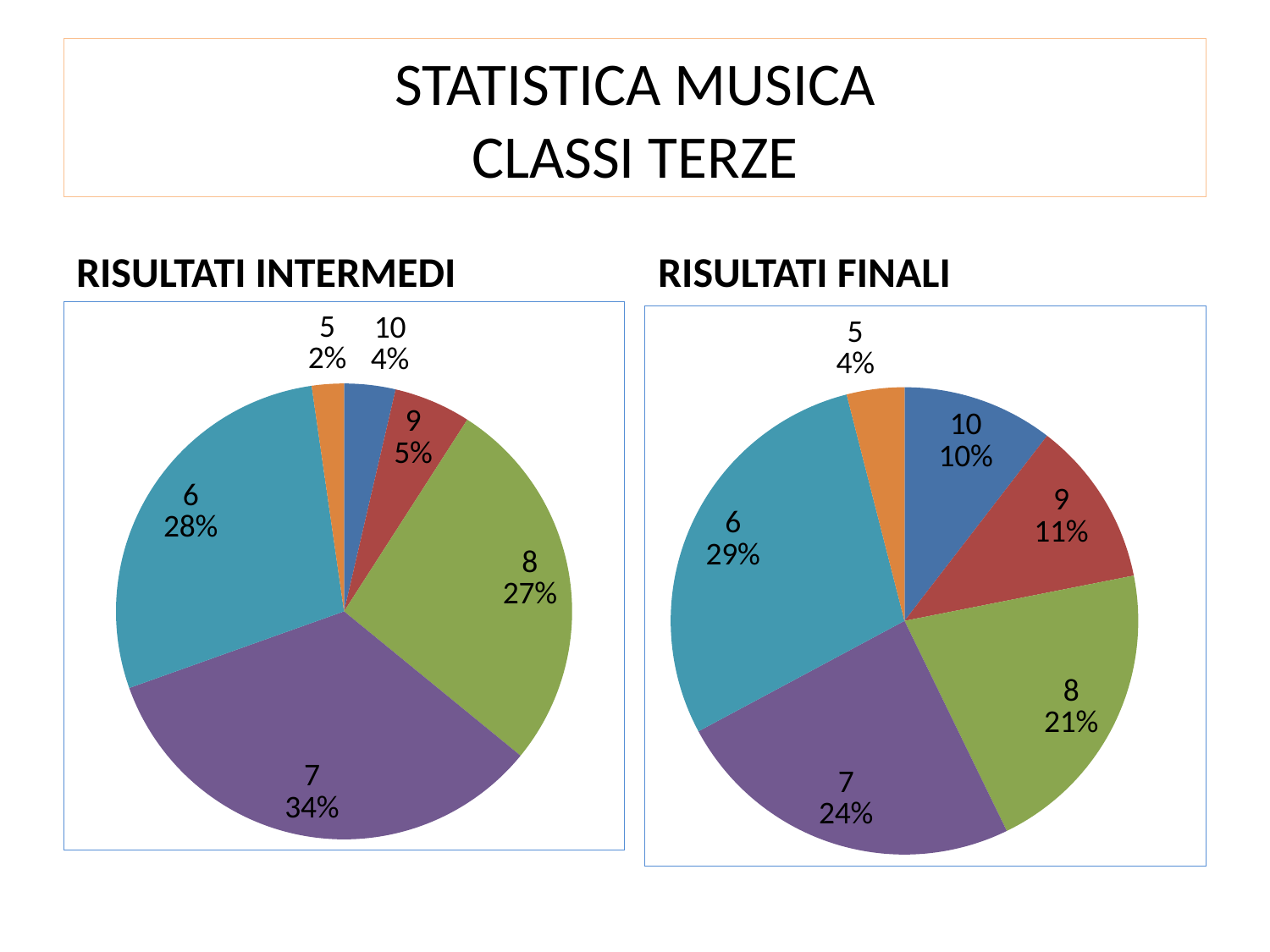

# STATISTICA MUSICA CLASSI TERZE
RISULTATI INTERMEDI
RISULTATI FINALI

### Chart

| Category | C.TERZE |
|---|---|
| 10 | 8.0 |
| 9 | 12.0 |
| 8 | 59.0 |
| 7 | 74.0 |
| 6 | 62.0 |
| 5 | 5.0 |
| 4 | 0.0 |

### Chart

| Category | C.TERZE |
|---|---|
| 10 | 21.0 |
| 9 | 23.0 |
| 8 | 42.0 |
| 7 | 49.0 |
| 6 | 58.0 |
| 5 | 8.0 |
| 4 | 0.0 |